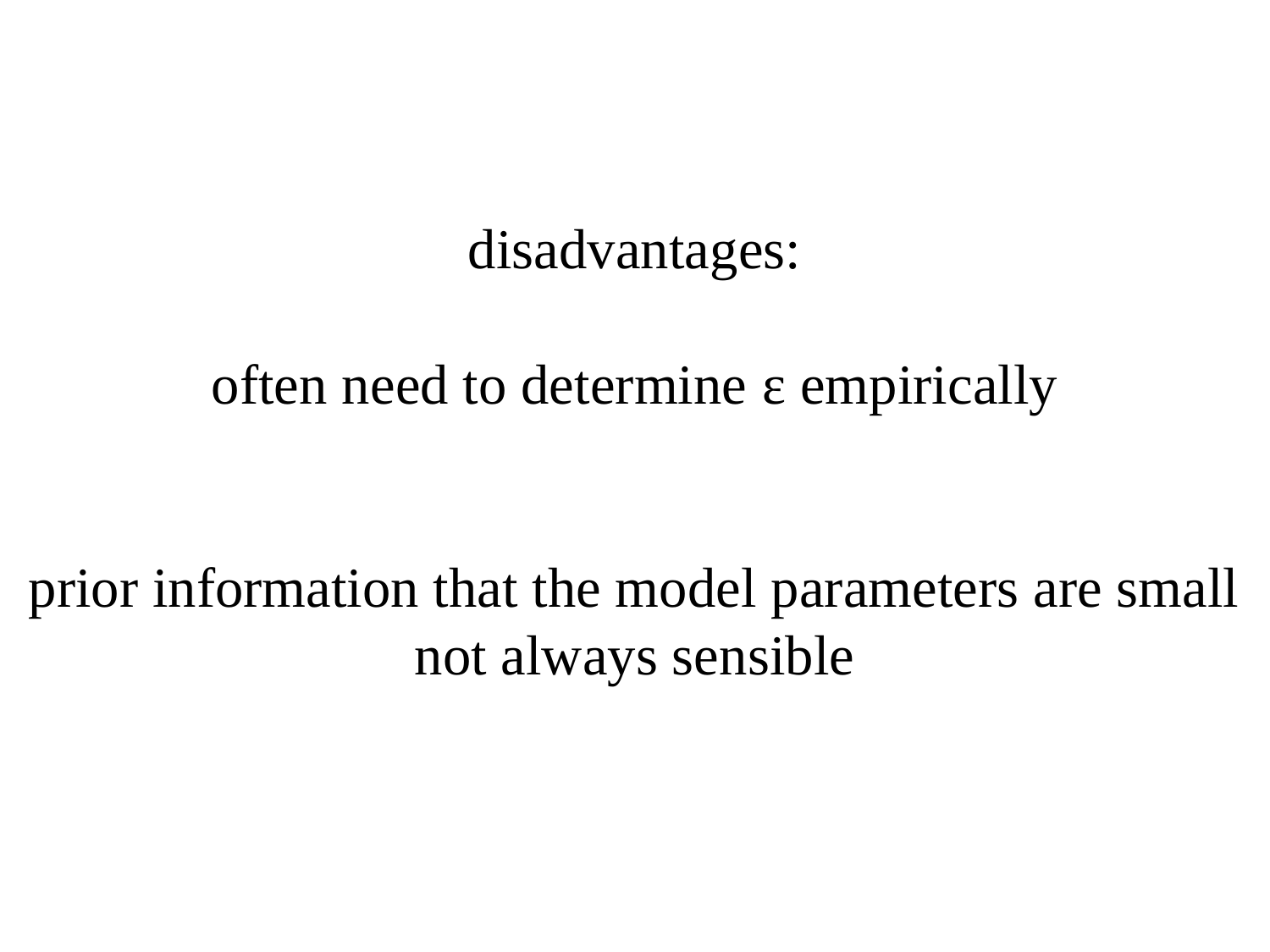

disadvantages:

often need to determine ε empirically

prior information that the model parameters are small not always sensible